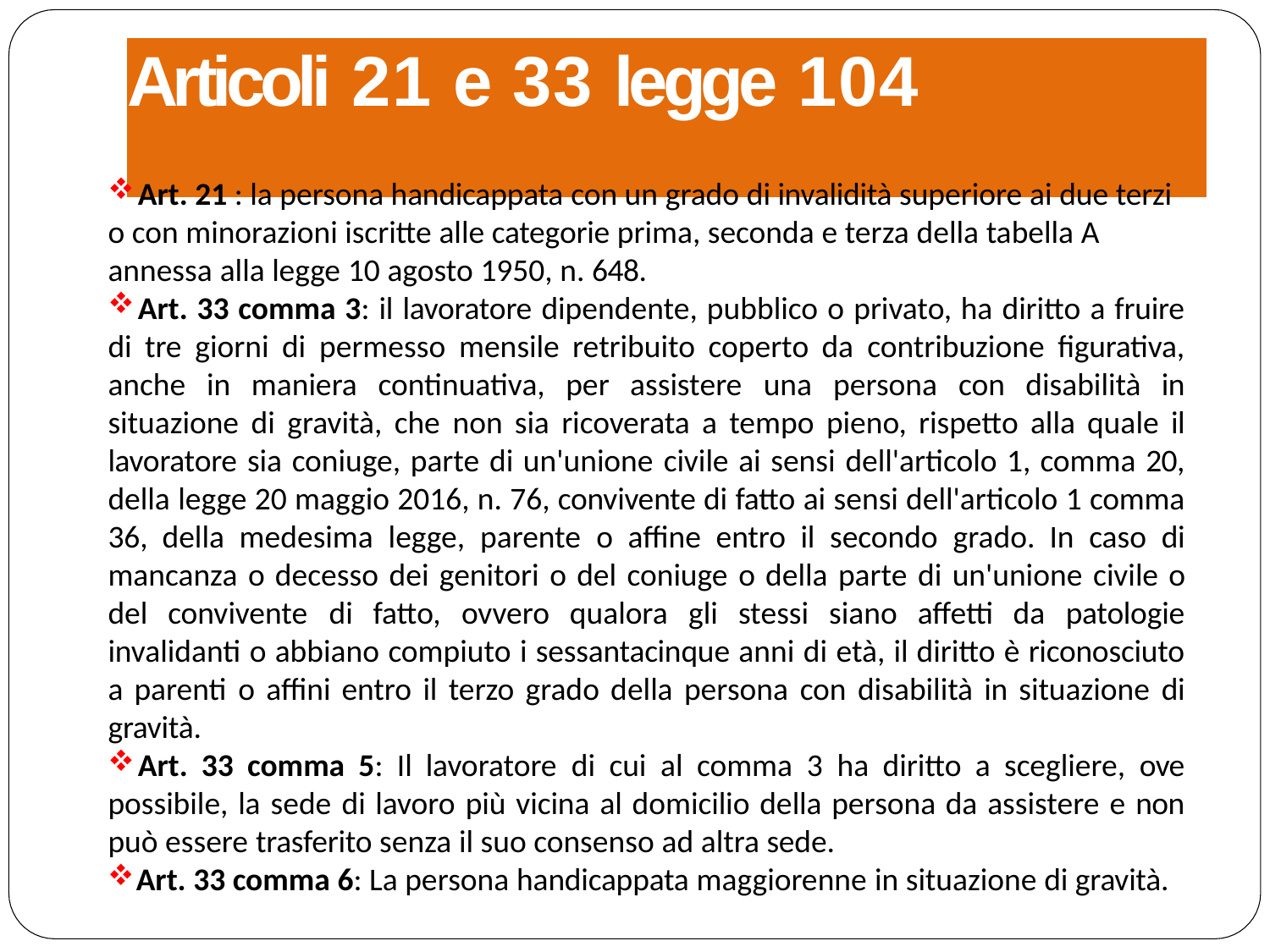

# Articoli 21 e 33 legge 104
	Art. 21 : la persona handicappata con un grado di invalidità superiore ai due terzi o con minorazioni iscritte alle categorie prima, seconda e terza della tabella A annessa alla legge 10 agosto 1950, n. 648.
	Art. 33 comma 3: il lavoratore dipendente, pubblico o privato, ha diritto a fruire di tre giorni di permesso mensile retribuito coperto da contribuzione figurativa, anche  in  maniera  continuativa,  per  assistere  una  persona  con  disabilità  in situazione di gravità, che non sia ricoverata a tempo pieno, rispetto alla quale il lavoratore sia coniuge, parte di un'unione civile ai sensi dell'articolo 1, comma 20, della legge 20 maggio 2016, n. 76, convivente di fatto ai sensi dell'articolo 1 comma 36, della medesima legge, parente o affine entro il secondo grado. In caso di mancanza o decesso dei genitori o del coniuge o della parte di un'unione civile o del  convivente  di  fatto,  ovvero  qualora  gli  stessi  siano  affetti  da  patologie invalidanti o abbiano compiuto i sessantacinque anni di età, il diritto è riconosciuto a parenti o affini entro il terzo grado della persona con disabilità in situazione di gravità.
	Art. 33 comma 5: Il lavoratore di cui al comma 3 ha diritto a scegliere, ove possibile, la sede di lavoro più vicina al domicilio della persona da assistere e non può essere trasferito senza il suo consenso ad altra sede.
Art. 33 comma 6: La persona handicappata maggiorenne in situazione di gravità.